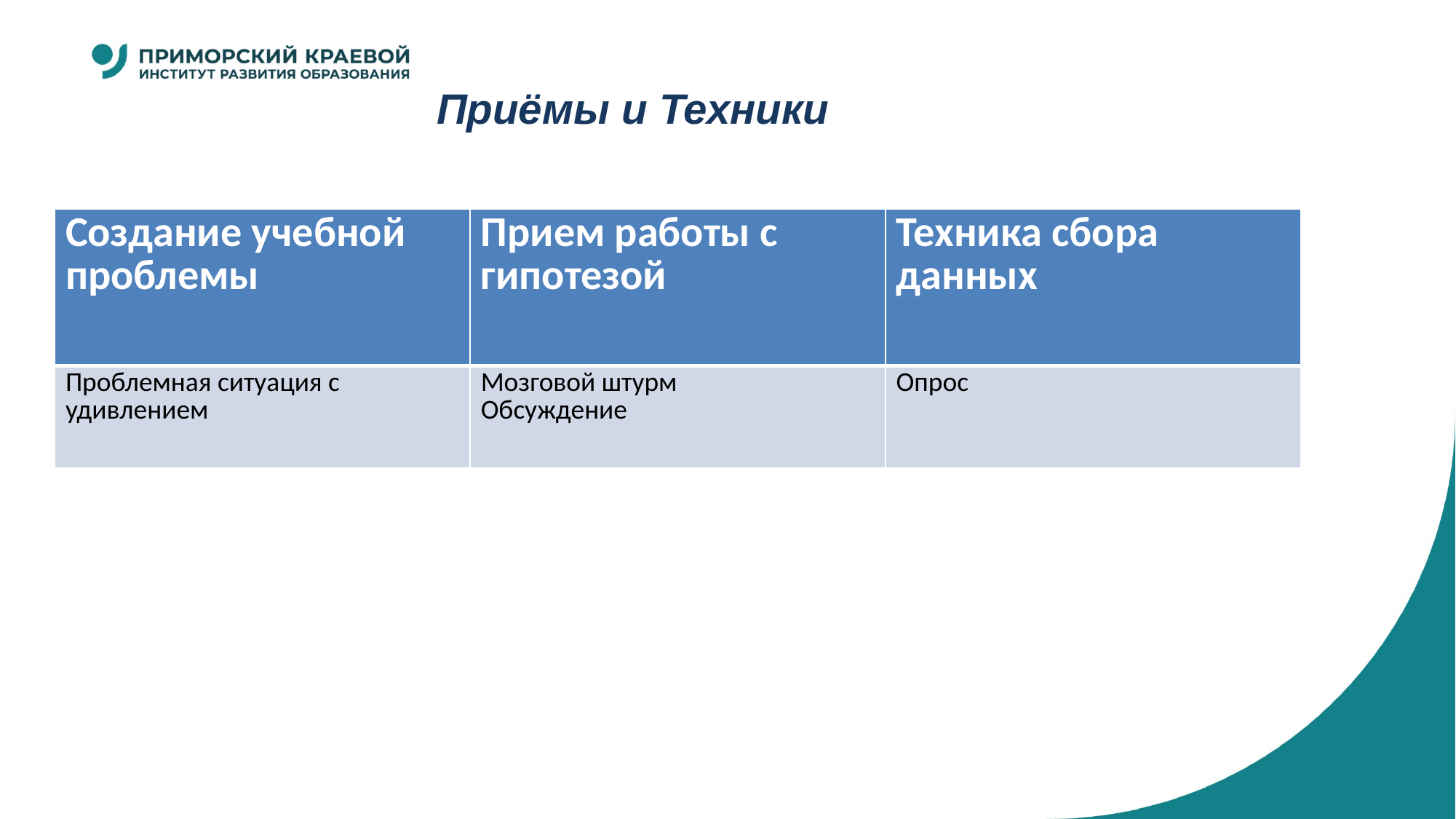

# Приёмы и Техники
| Создание учебной проблемы | Прием работы с гипотезой | Техника сбора данных |
| --- | --- | --- |
| Проблемная ситуация с удивлением | Мозговой штурм Обсуждение | Опрос |